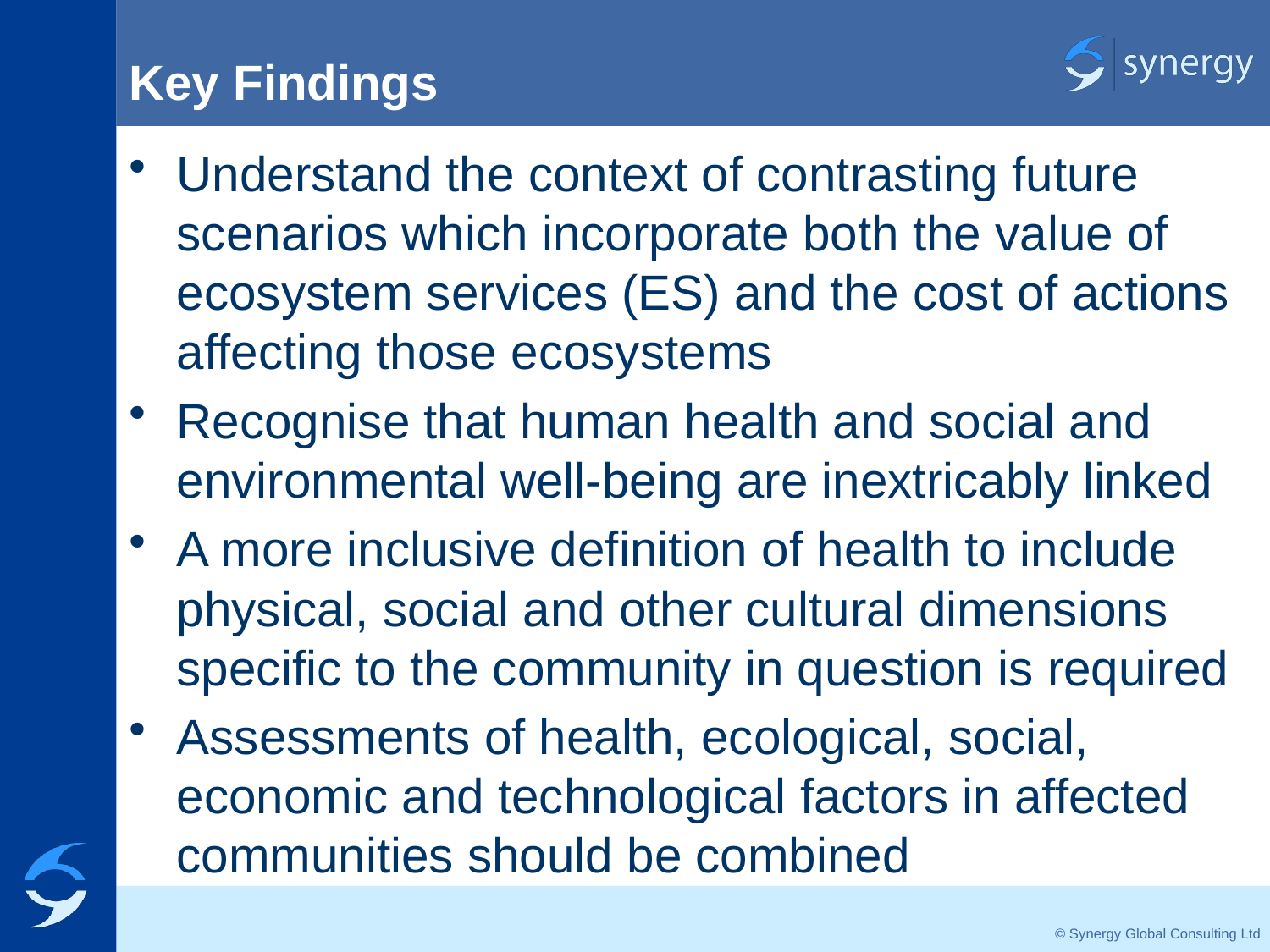

# Key Findings
Understand the context of contrasting future scenarios which incorporate both the value of ecosystem services (ES) and the cost of actions affecting those ecosystems
Recognise that human health and social and environmental well-being are inextricably linked
A more inclusive definition of health to include physical, social and other cultural dimensions specific to the community in question is required
Assessments of health, ecological, social, economic and technological factors in affected communities should be combined